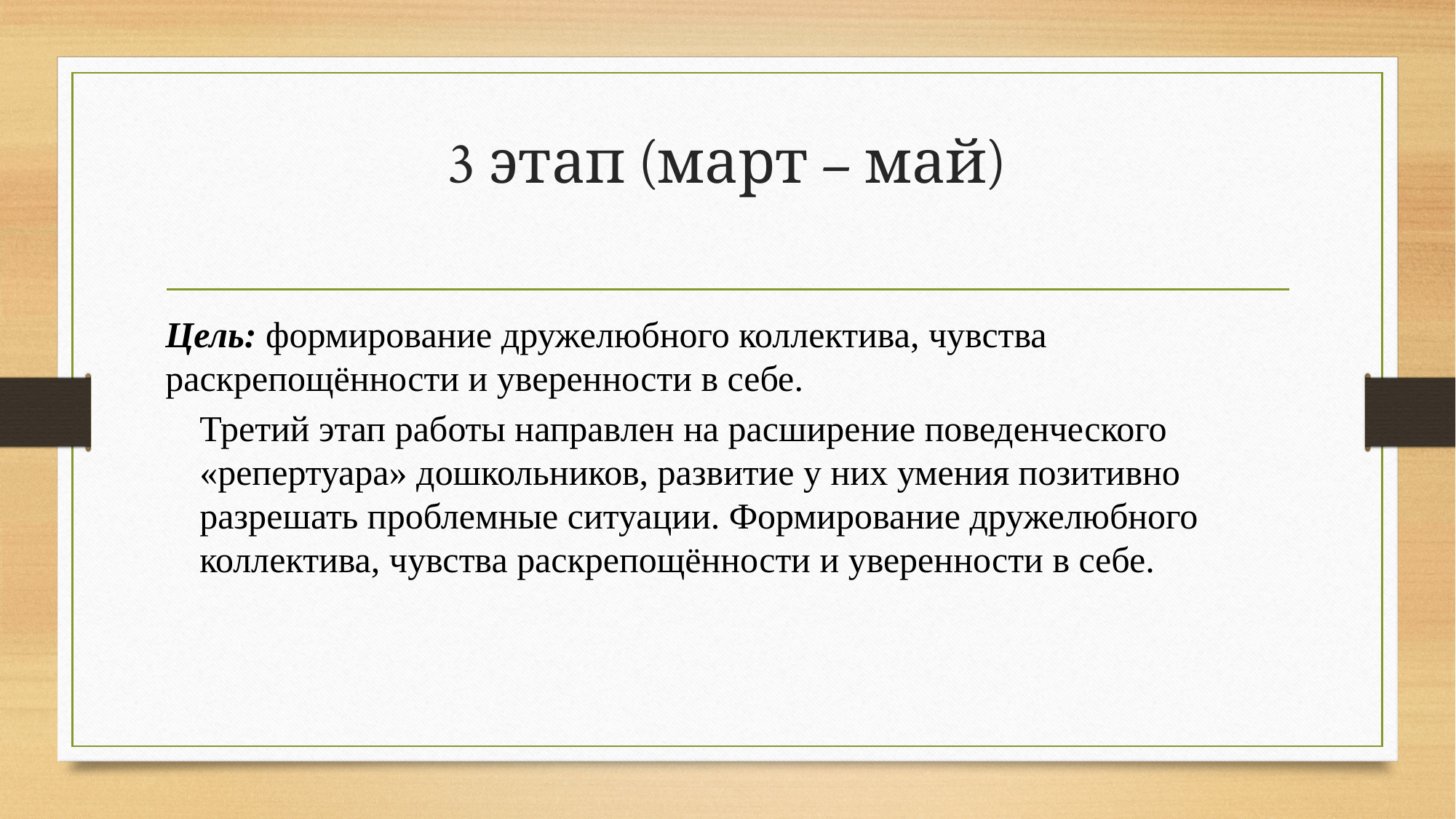

# 3 этап (март – май)
Цель: формирование дружелюбного коллектива, чувства раскрепощённости и уверенности в себе.
Третий этап работы направлен на расширение поведенческого «репертуара» дошкольников, развитие у них умения позитивно разрешать проблемные ситуации. Формирование дружелюбного коллектива, чувства раскрепощённости и уверенности в себе.